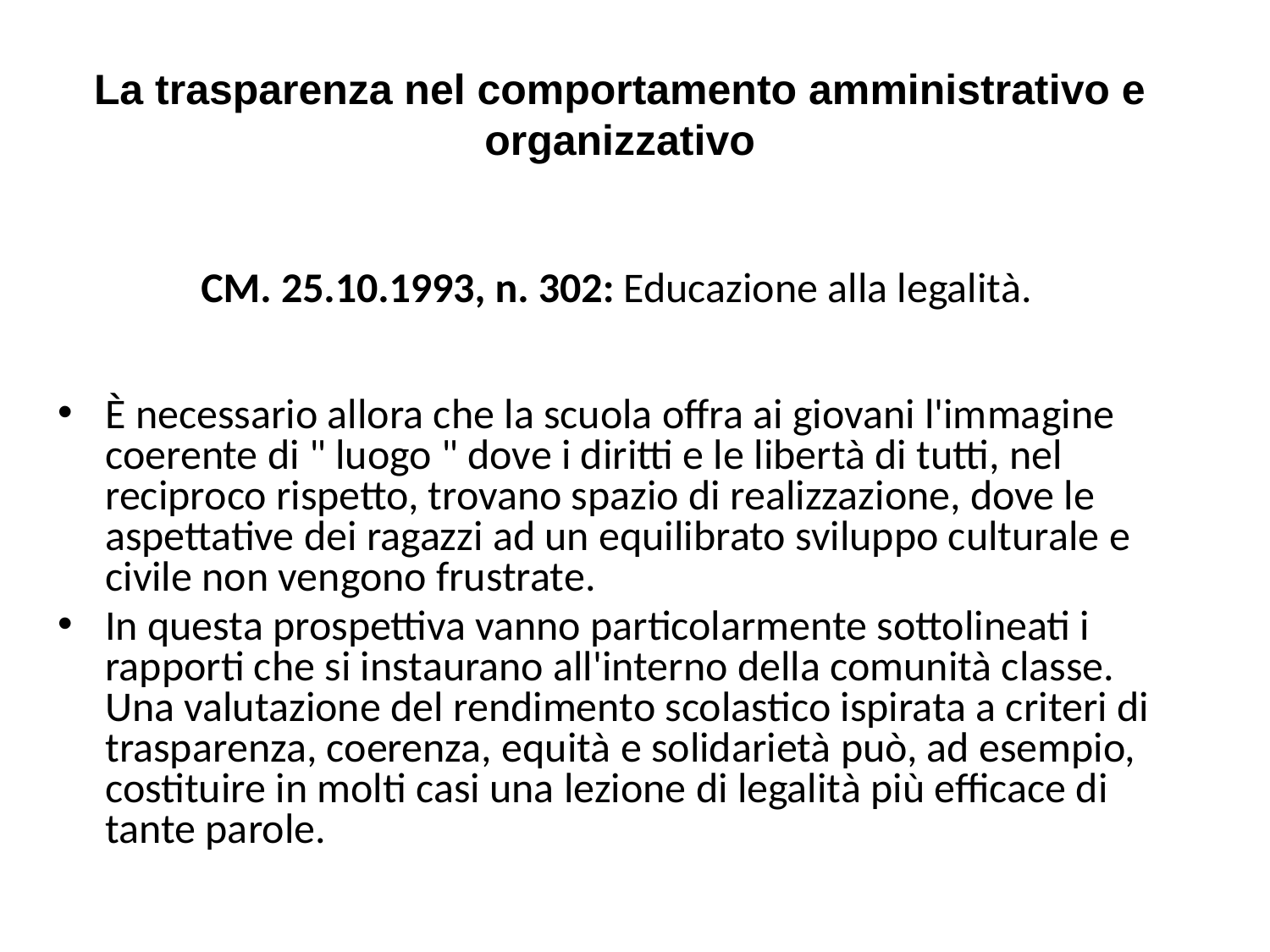

La trasparenza nel comportamento amministrativo e organizzativo
# CM. 25.10.1993, n. 302: Educazione alla legalità.
È necessario allora che la scuola offra ai giovani l'immagine coerente di " luogo " dove i diritti e le libertà di tutti, nel reciproco rispetto, trovano spazio di realizzazione, dove le aspettative dei ragazzi ad un equilibrato sviluppo culturale e civile non vengono frustrate.
In questa prospettiva vanno particolarmente sottolineati i rapporti che si instaurano all'interno della comunità classe. Una valutazione del rendimento scolastico ispirata a criteri di trasparenza, coerenza, equità e solidarietà può, ad esempio, costituire in molti casi una lezione di legalità più efficace di tante parole.